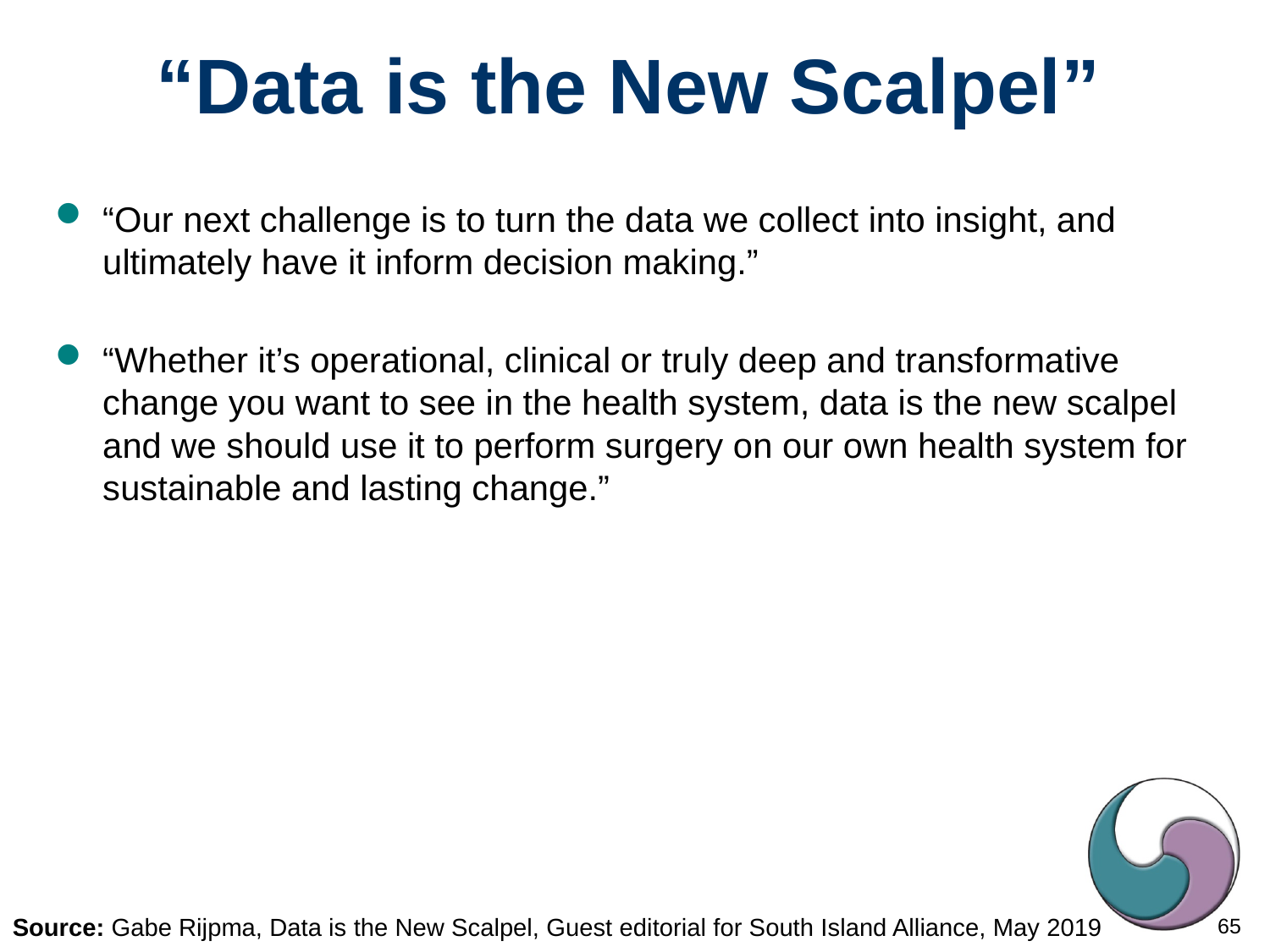

# “Data is the New Scalpel”
“Our next challenge is to turn the data we collect into insight, and ultimately have it inform decision making.”

“Whether it’s operational, clinical or truly deep and transformative change you want to see in the health system, data is the new scalpel and we should use it to perform surgery on our own health system for sustainable and lasting change.”
Source: Gabe Rijpma, Data is the New Scalpel, Guest editorial for South Island Alliance, May 2019